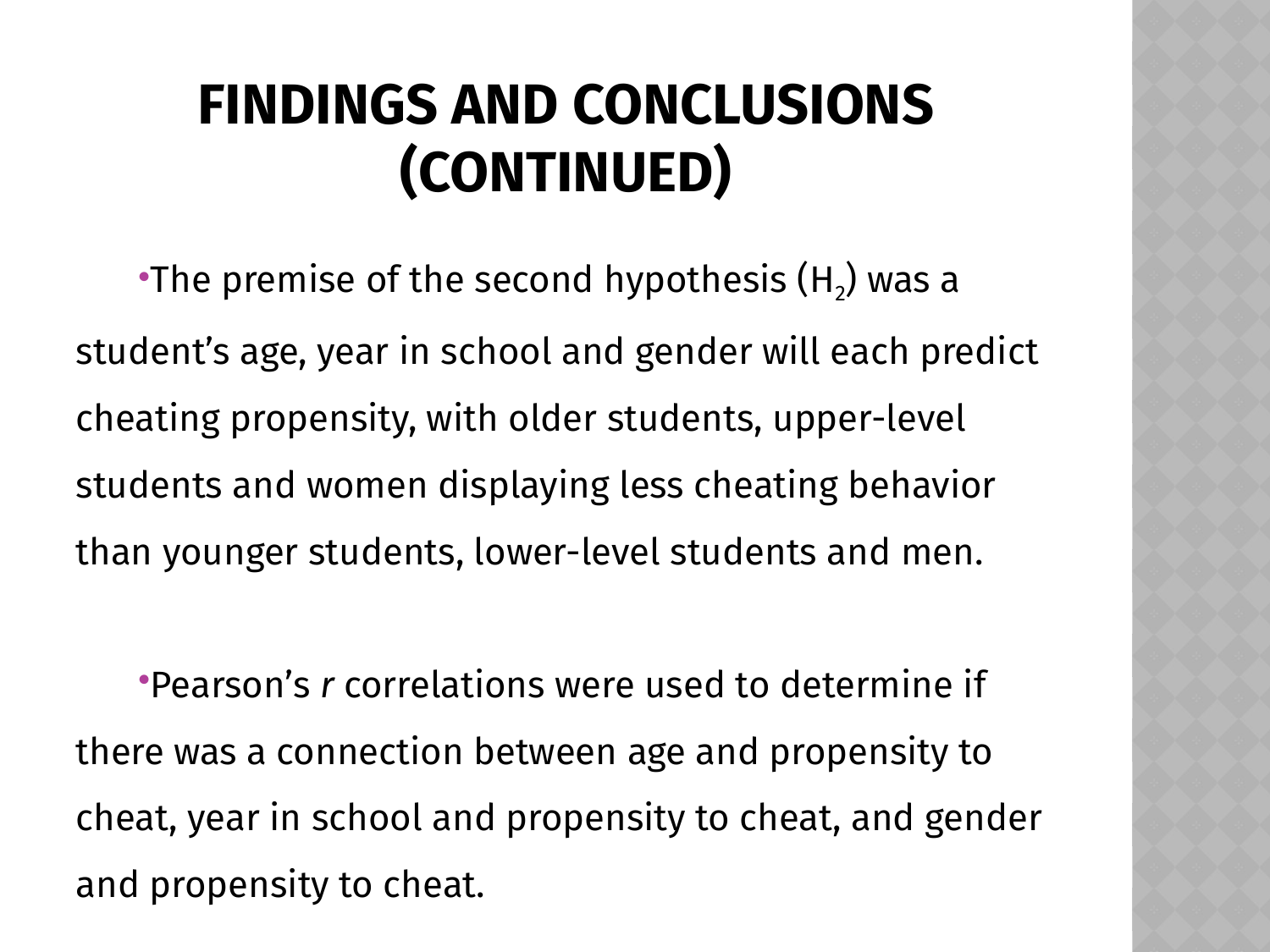

# Findings and Conclusions (continued)
The premise of the second hypothesis (H2) was a student’s age, year in school and gender will each predict cheating propensity, with older students, upper-level students and women displaying less cheating behavior than younger students, lower-level students and men.

Pearson’s r correlations were used to determine if there was a connection between age and propensity to cheat, year in school and propensity to cheat, and gender and propensity to cheat.